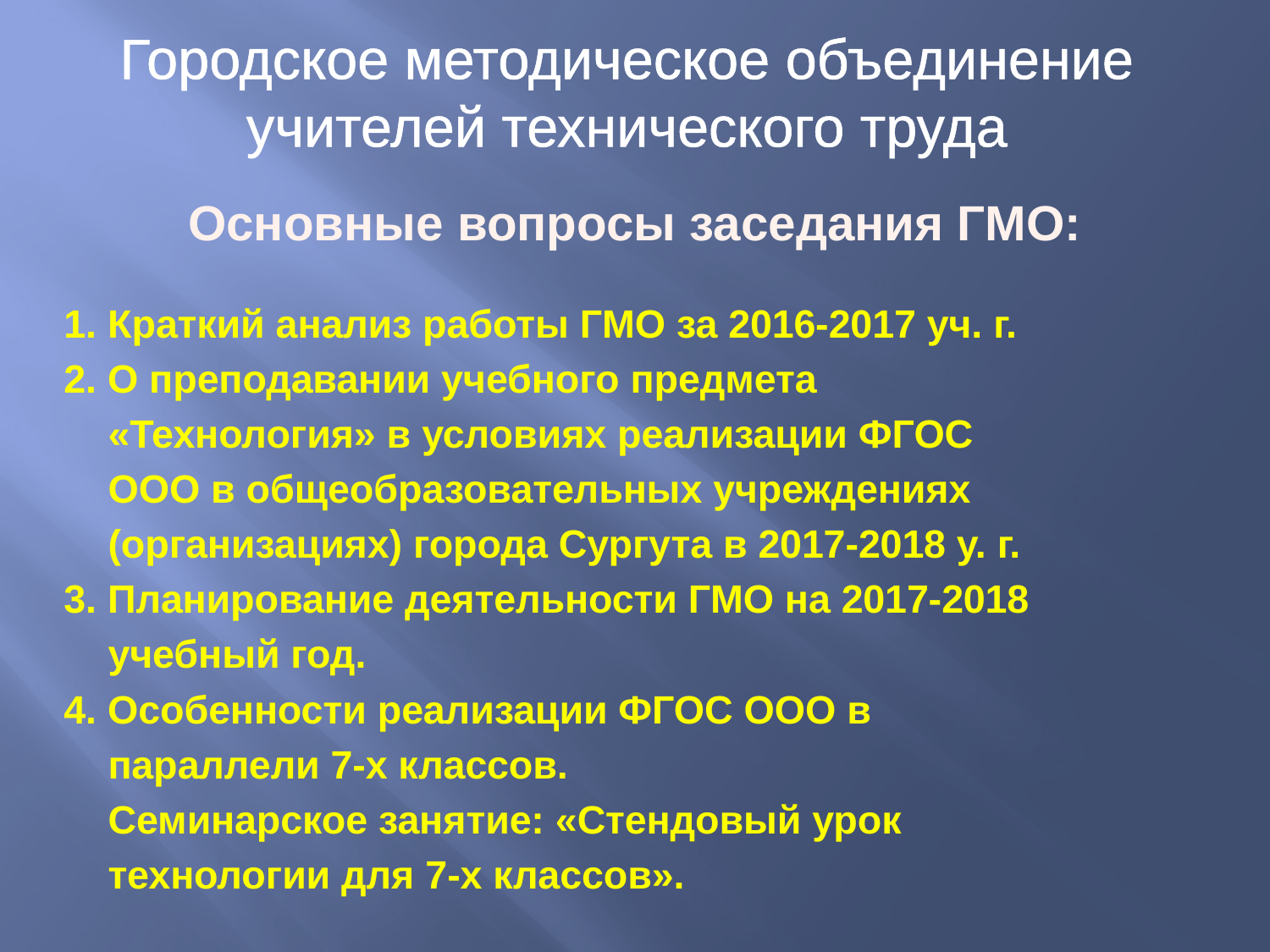

# Городское методическое объединение учителей технического труда Основные вопросы заседания ГМО:
1. Краткий анализ работы ГМО за 2016-2017 уч. г.
2. О преподавании учебного предмета
    «Технология» в условиях реализации ФГОС
    ООО в общеобразовательных учреждениях
    (организациях) города Сургута в 2017-2018 у. г.
3. Планирование деятельности ГМО на 2017-2018
    учебный год.
4. Особенности реализации ФГОС ООО в
    параллели 7-х классов.
    Семинарское занятие: «Стендовый урок
    технологии для 7-х классов».